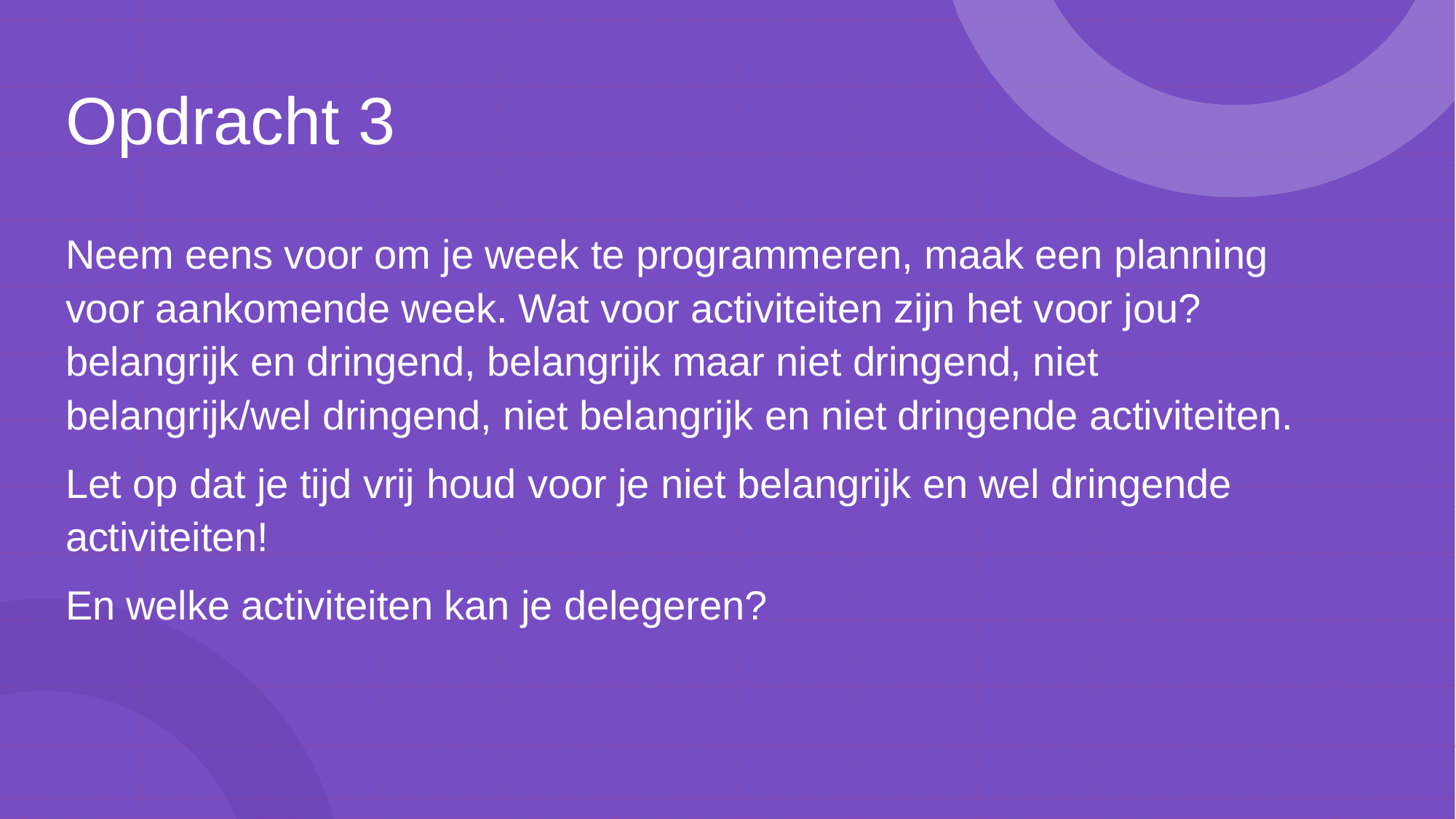

# Opdracht 3
Neem eens voor om je week te programmeren, maak een planning voor aankomende week. Wat voor activiteiten zijn het voor jou? belangrijk en dringend, belangrijk maar niet dringend, niet belangrijk/wel dringend, niet belangrijk en niet dringende activiteiten.
Let op dat je tijd vrij houd voor je niet belangrijk en wel dringende activiteiten!
En welke activiteiten kan je delegeren?